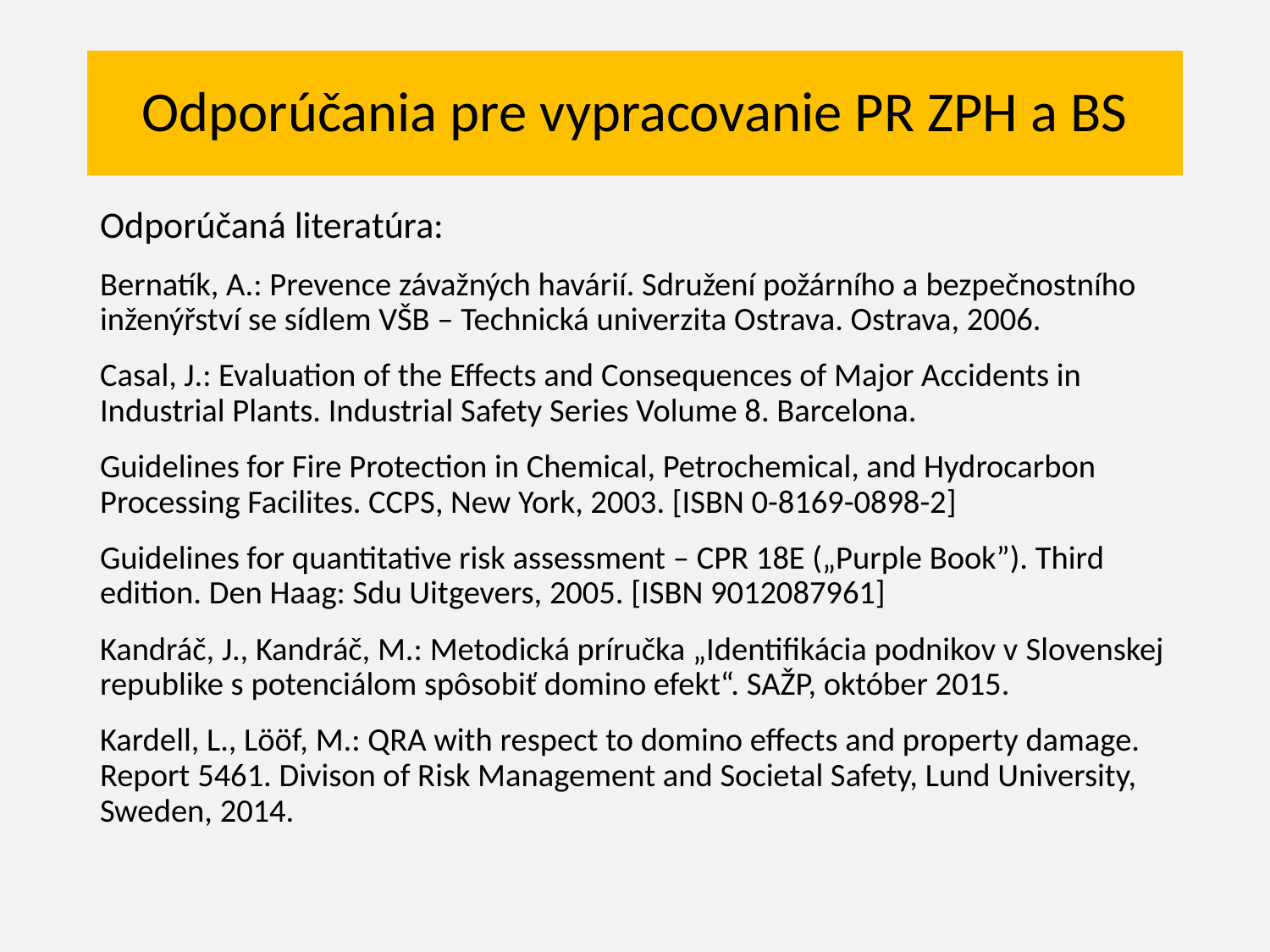

# Odporúčania pre vypracovanie PR ZPH a BS
Odporúčaná literatúra:
Bernatík, A.: Prevence závažných havárií. Sdružení požárního a bezpečnostního inženýřství se sídlem VŠB – Technická univerzita Ostrava. Ostrava, 2006.
Casal, J.: Evaluation of the Effects and Consequences of Major Accidents in Industrial Plants. Industrial Safety Series Volume 8. Barcelona.
Guidelines for Fire Protection in Chemical, Petrochemical, and Hydrocarbon Processing Facilites. CCPS, New York, 2003. [ISBN 0-8169-0898-2]
Guidelines for quantitative risk assessment – CPR 18E („Purple Book”). Third edition. Den Haag: Sdu Uitgevers, 2005. [ISBN 9012087961]
Kandráč, J., Kandráč, M.: Metodická príručka „Identifikácia podnikov v Slovenskej republike s potenciálom spôsobiť domino efekt“. SAŽP, október 2015.
Kardell, L., Lööf, M.: QRA with respect to domino effects and property damage. Report 5461. Divison of Risk Management and Societal Safety, Lund University, Sweden, 2014.